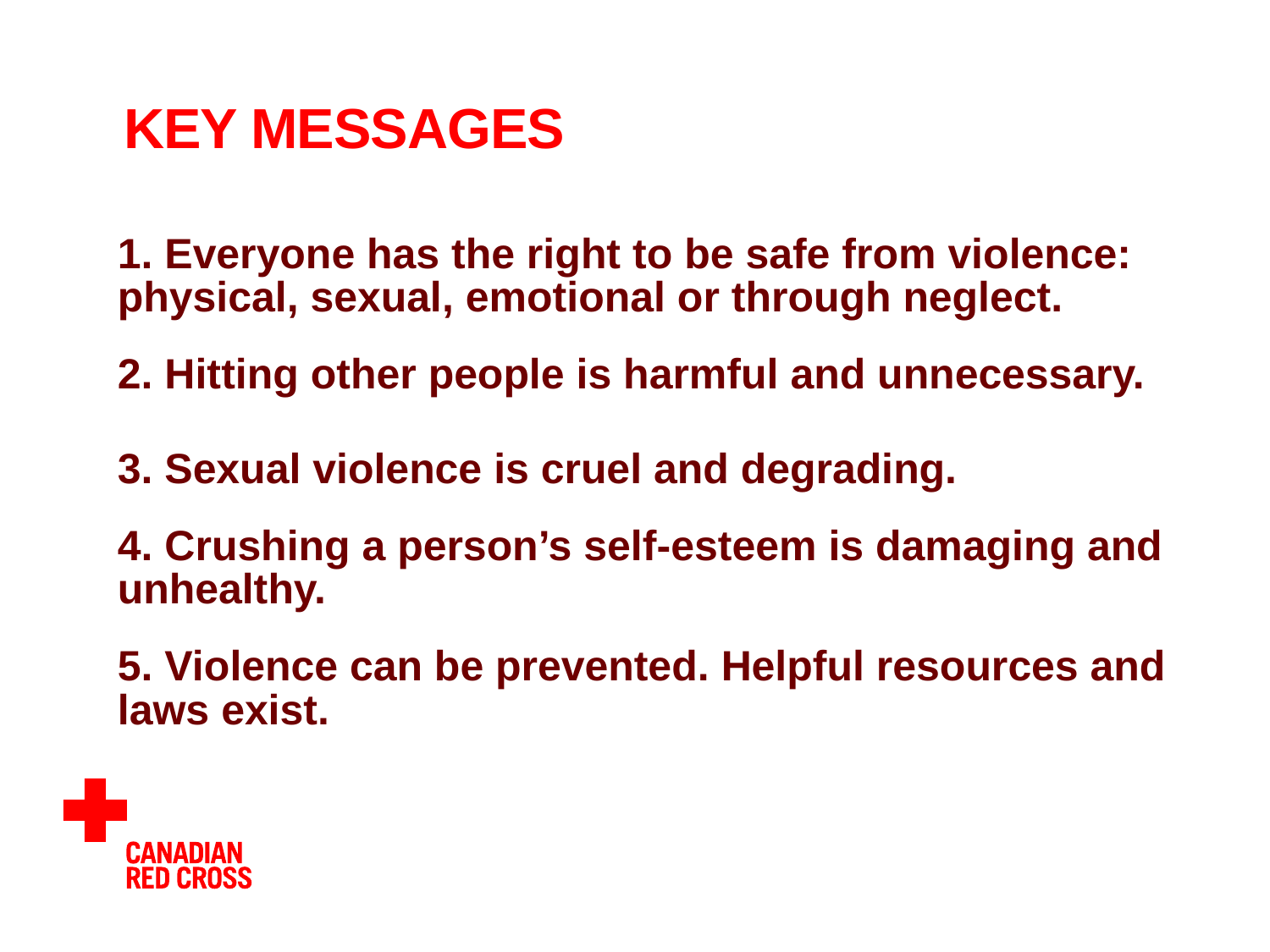

# KEY MESSAGES

1. Everyone has the right to be safe from violence: physical, sexual, emotional or through neglect.

2. Hitting other people is harmful and unnecessary.
3. Sexual violence is cruel and degrading.

4. Crushing a person’s self-esteem is damaging and unhealthy.

5. Violence can be prevented. Helpful resources and laws exist.